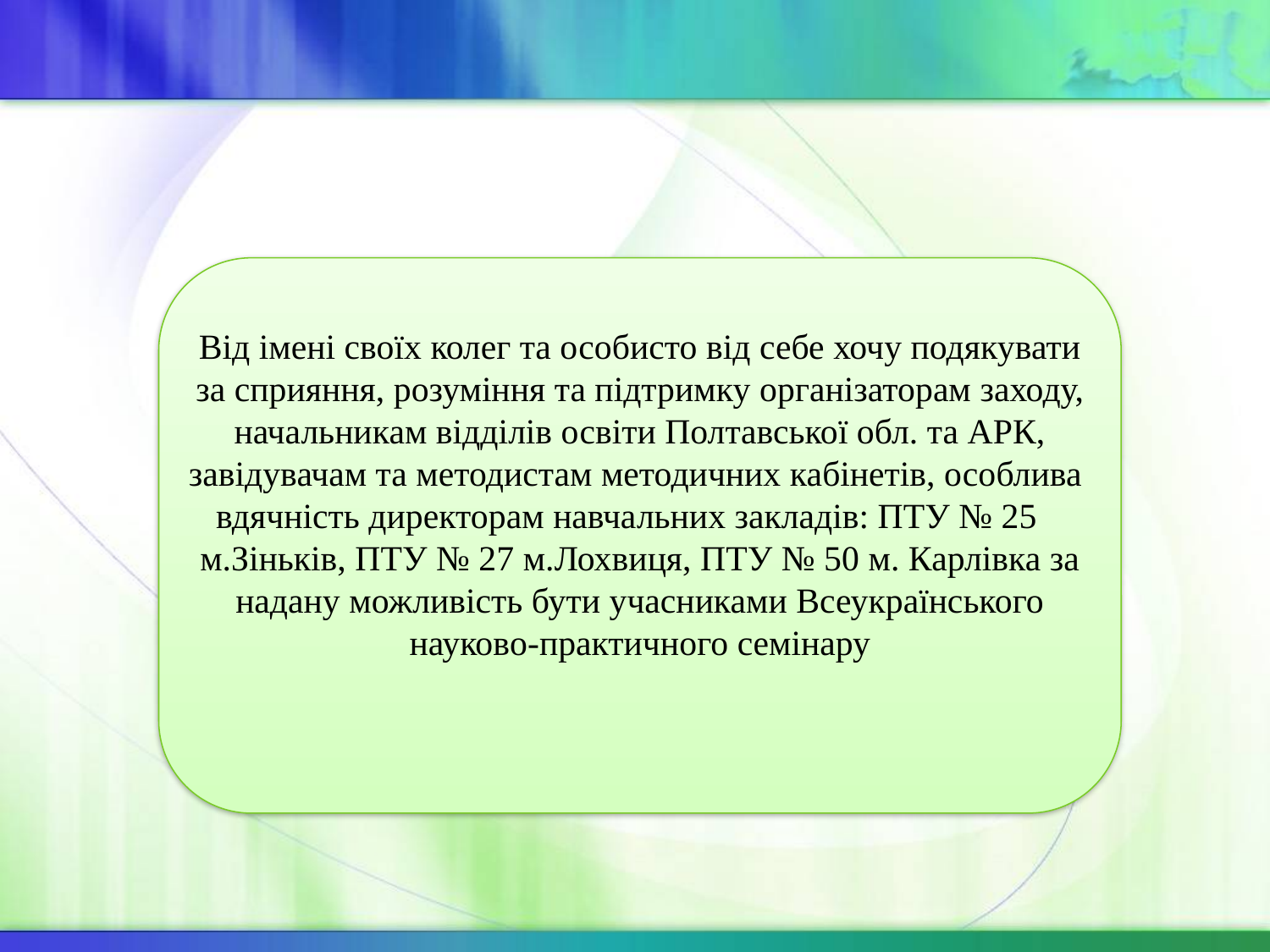

Від імені своїх колег та особисто від себе хочу подякувати за сприяння, розуміння та підтримку організаторам заходу, начальникам відділів освіти Полтавської обл. та АРК, завідувачам та методистам методичних кабінетів, особлива  вдячність директорам навчальних закладів: ПТУ № 25    м.Зіньків, ПТУ № 27 м.Лохвиця, ПТУ № 50 м. Карлівка за надану можливість бути учасниками Всеукраїнського науково-практичного семінару